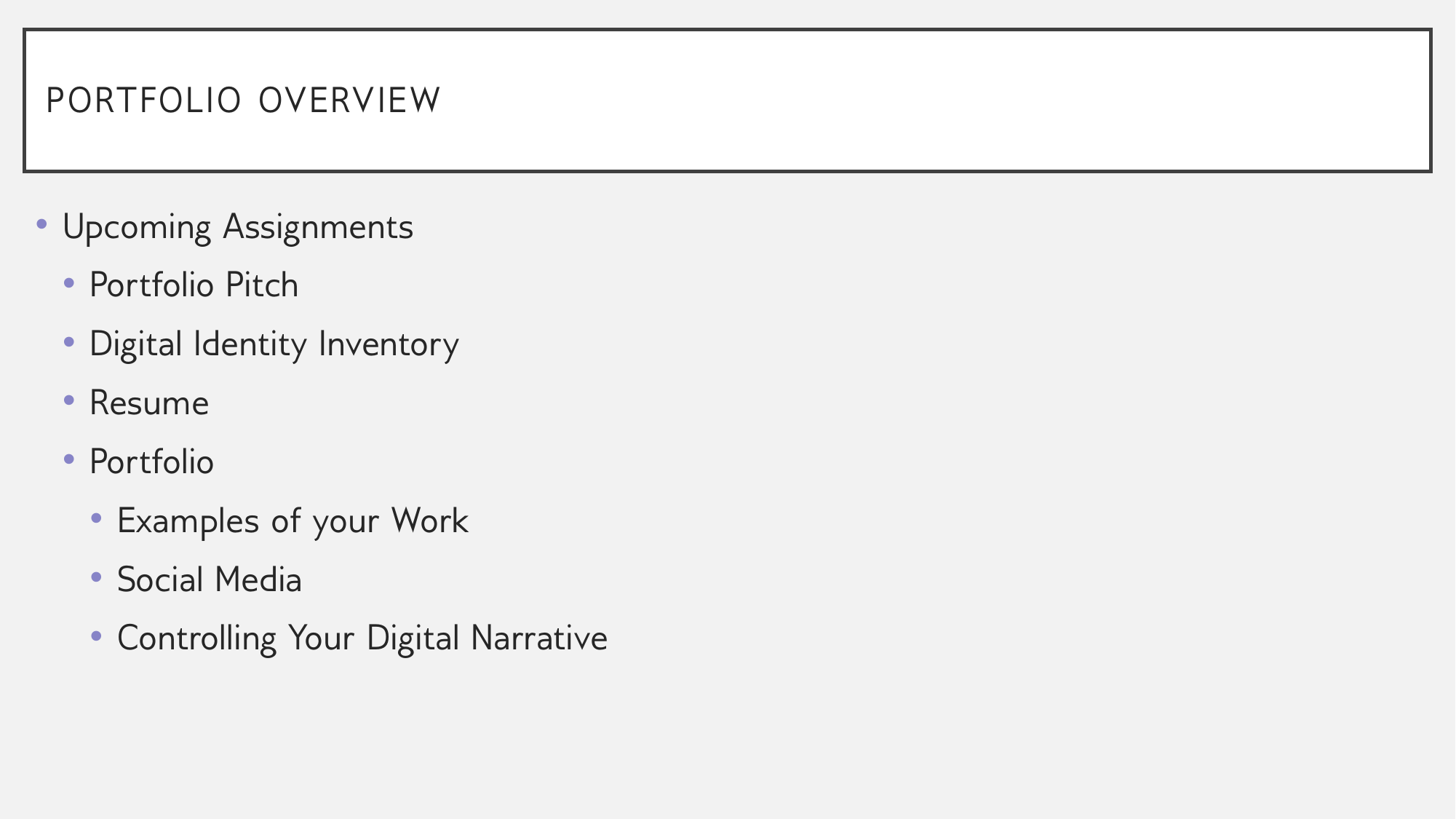

# Portfolio Overview
Upcoming Assignments
Portfolio Pitch
Digital Identity Inventory
Resume
Portfolio
Examples of your Work
Social Media
Controlling Your Digital Narrative